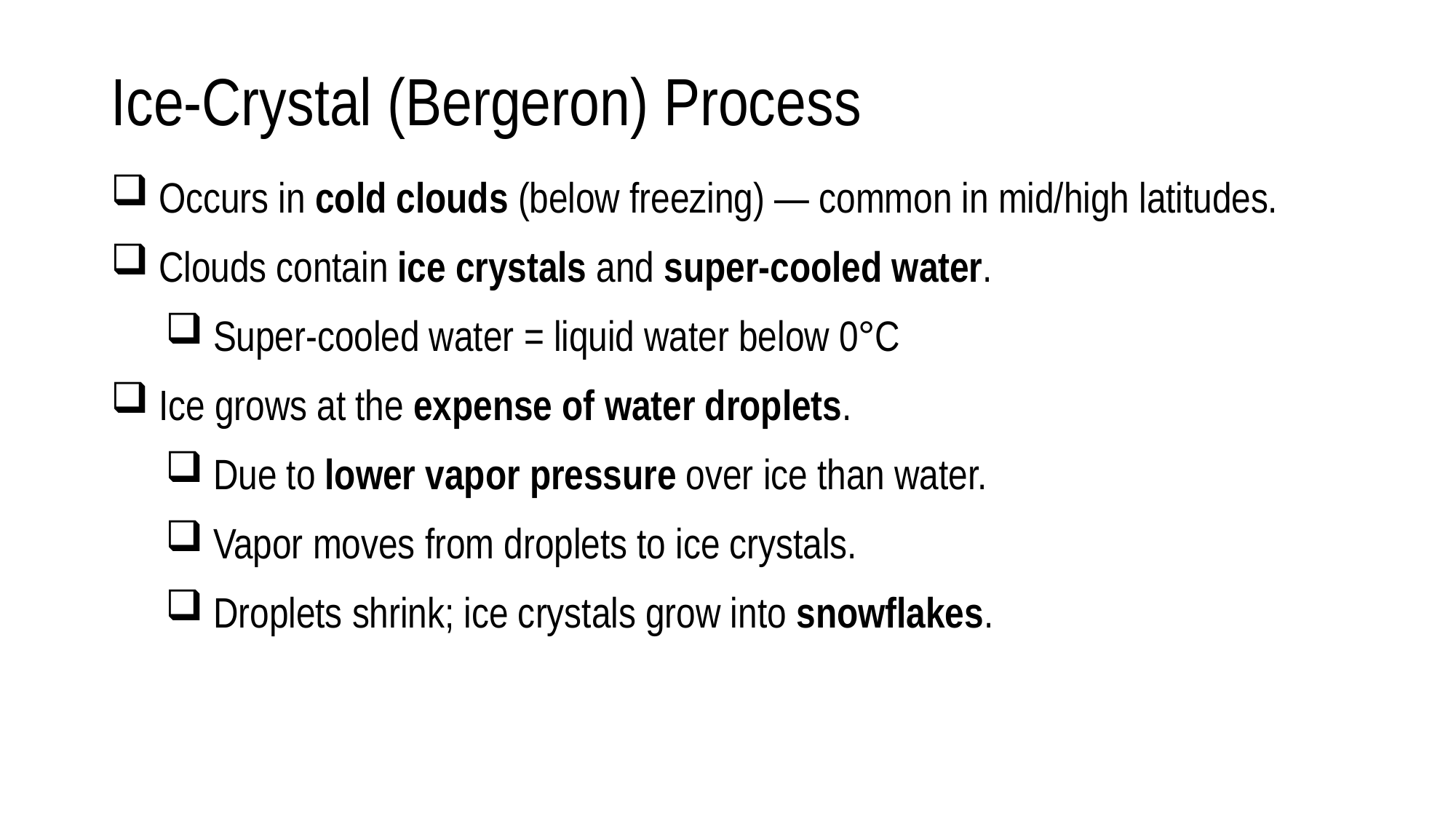

# Ice-Crystal (Bergeron) Process
 Occurs in cold clouds (below freezing) — common in mid/high latitudes.
 Clouds contain ice crystals and super-cooled water.
 Super-cooled water = liquid water below 0°C
 Ice grows at the expense of water droplets.
 Due to lower vapor pressure over ice than water.
 Vapor moves from droplets to ice crystals.
 Droplets shrink; ice crystals grow into snowflakes.